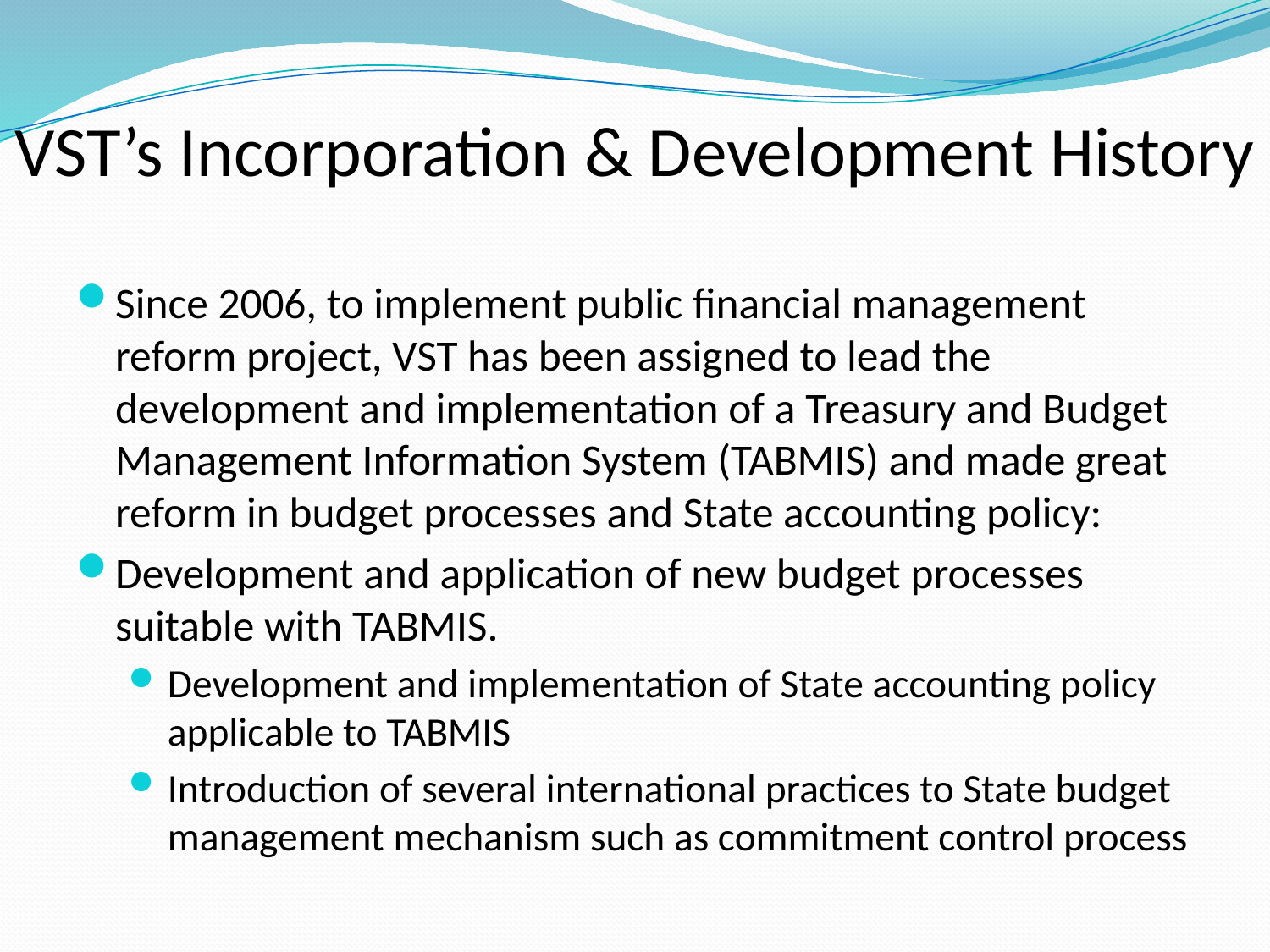

# VST’s Incorporation & Development History
Since 2006, to implement public financial management reform project, VST has been assigned to lead the development and implementation of a Treasury and Budget Management Information System (TABMIS) and made great reform in budget processes and State accounting policy:
Development and application of new budget processes suitable with TABMIS.
Development and implementation of State accounting policy applicable to TABMIS
Introduction of several international practices to State budget management mechanism such as commitment control process